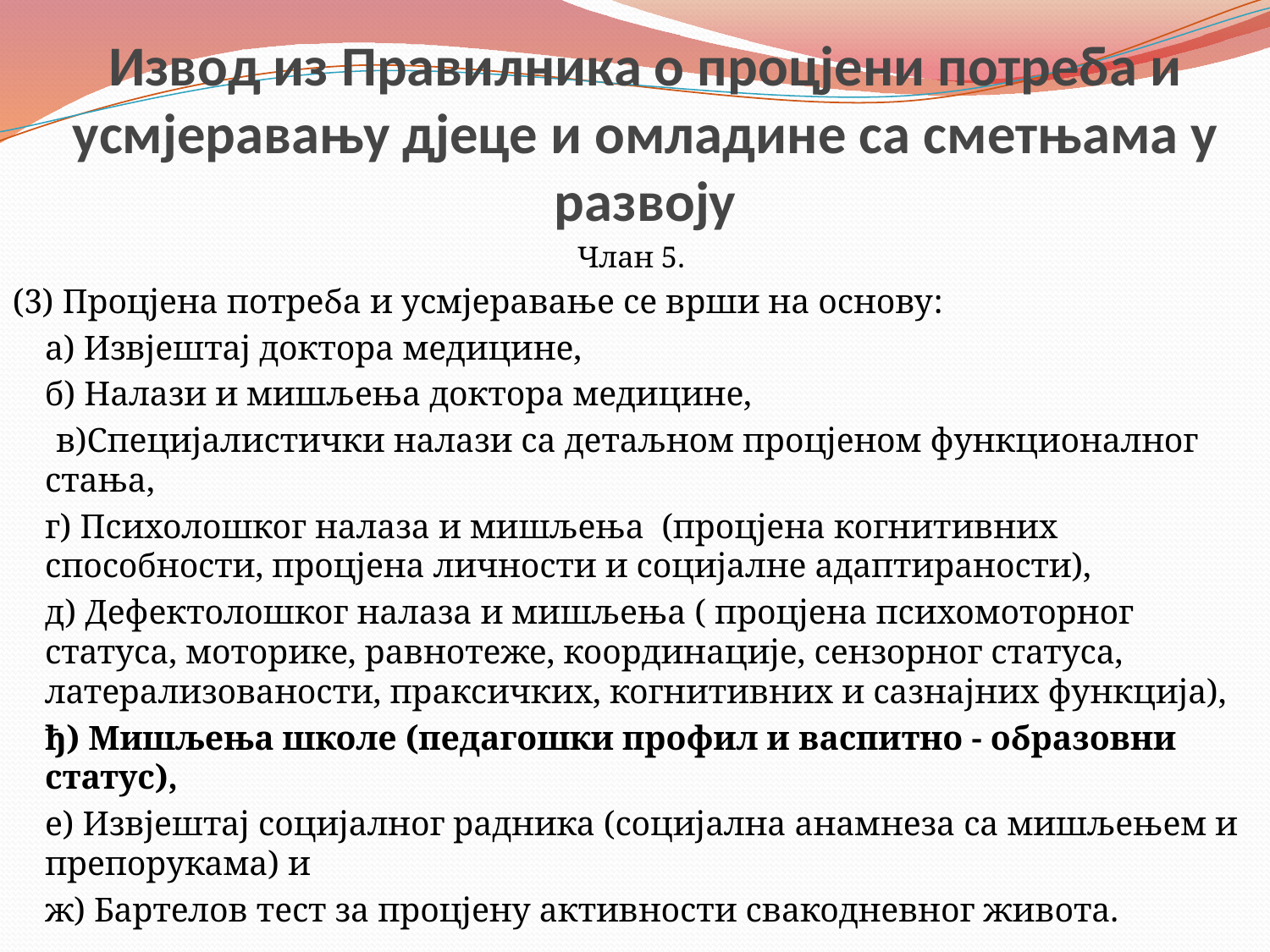

# Извод из Правилника о процјени потреба и усмјеравању дјеце и омладине са сметњама у развоју
Члан 5.
(3) Процјена потреба и усмјеравање се врши на основу:
	а) Извјештај доктора медицине,
	б) Налази и мишљења доктора медицине,
     в)Специјалистички налази са детаљном процјеном функционалног стања,
	г) Психолошког налаза и мишљења  (процјена когнитивних способности, процјена личности и социјалне адаптираности),
	д) Дефектолошког налаза и мишљења ( процјена психомоторног статуса, моторике, равнотеже, координације, сензорног статуса, латерализованости, праксичких, когнитивних и сазнајних функција),
	ђ) Мишљења школе (педагошки профил и васпитно - образовни статус),
	е) Извјештај социјалног радника (социјална анамнеза са мишљењем и препорукама) и
	ж) Бартелов тест за процјену активности свакодневног живота.